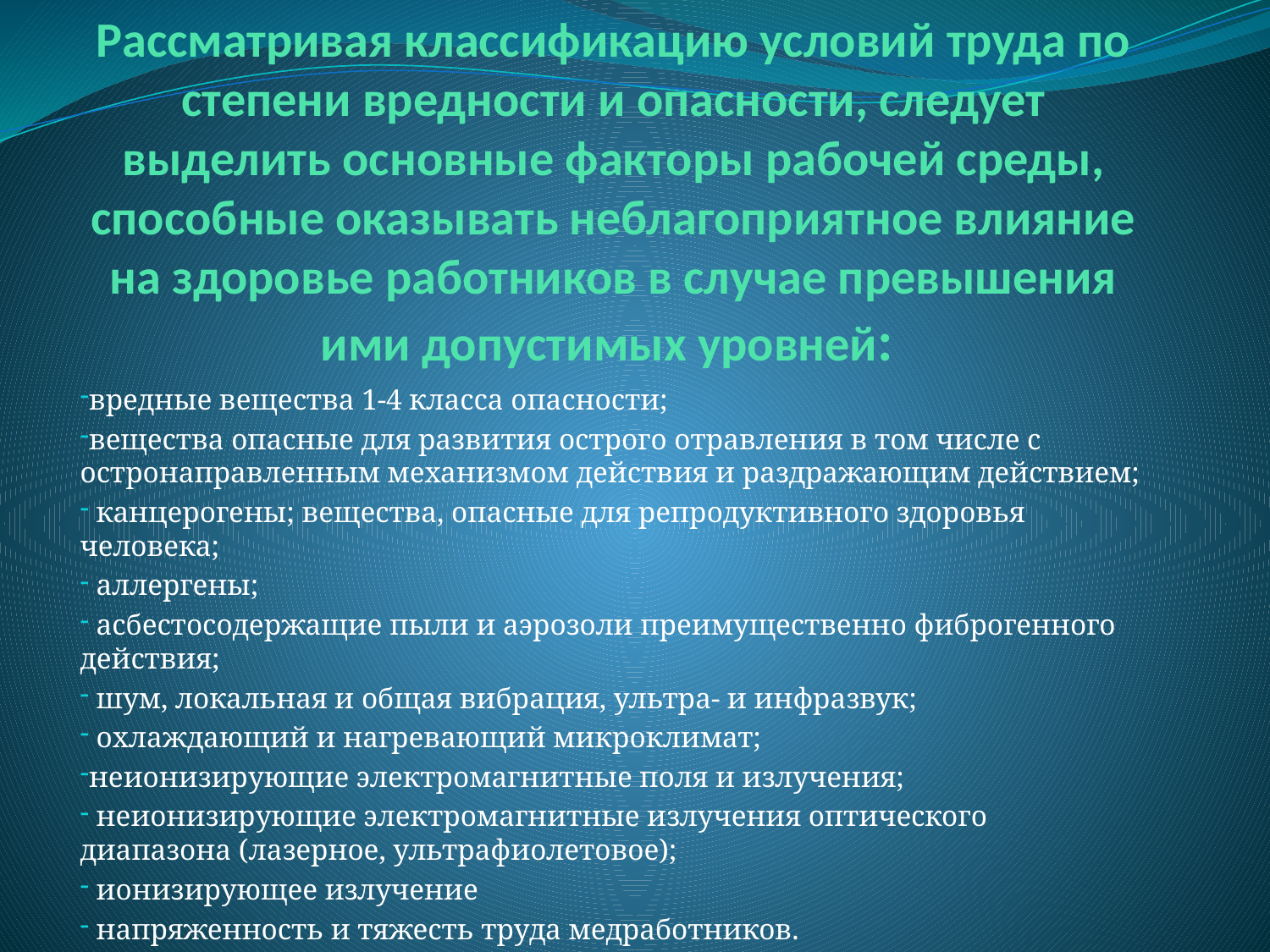

# Рассматривая классификацию условий труда по степени вредности и опасности, следует выделить основные факторы рабочей среды, способные оказывать неблагоприятное влияние на здоровье работников в случае превышения ими допустимых уровней:
вредные вещества 1-4 класса опасности;
вещества опасные для развития острого отравления в том числе с остронаправленным механизмом действия и раздражающим действием;
 канцерогены; вещества, опасные для репродуктивного здоровья человека;
 аллергены;
 асбестосодержащие пыли и аэрозоли преимущественно фиброгенного действия;
 шум, локальная и общая вибрация, ультра- и инфразвук;
 охлаждающий и нагревающий микроклимат;
неионизирующие электромагнитные поля и излучения;
 неионизирующие электромагнитные излучения оптического диапазона (лазерное, ультрафиолетовое);
 ионизирующее излучение
 напряженность и тяжесть труда медработников.